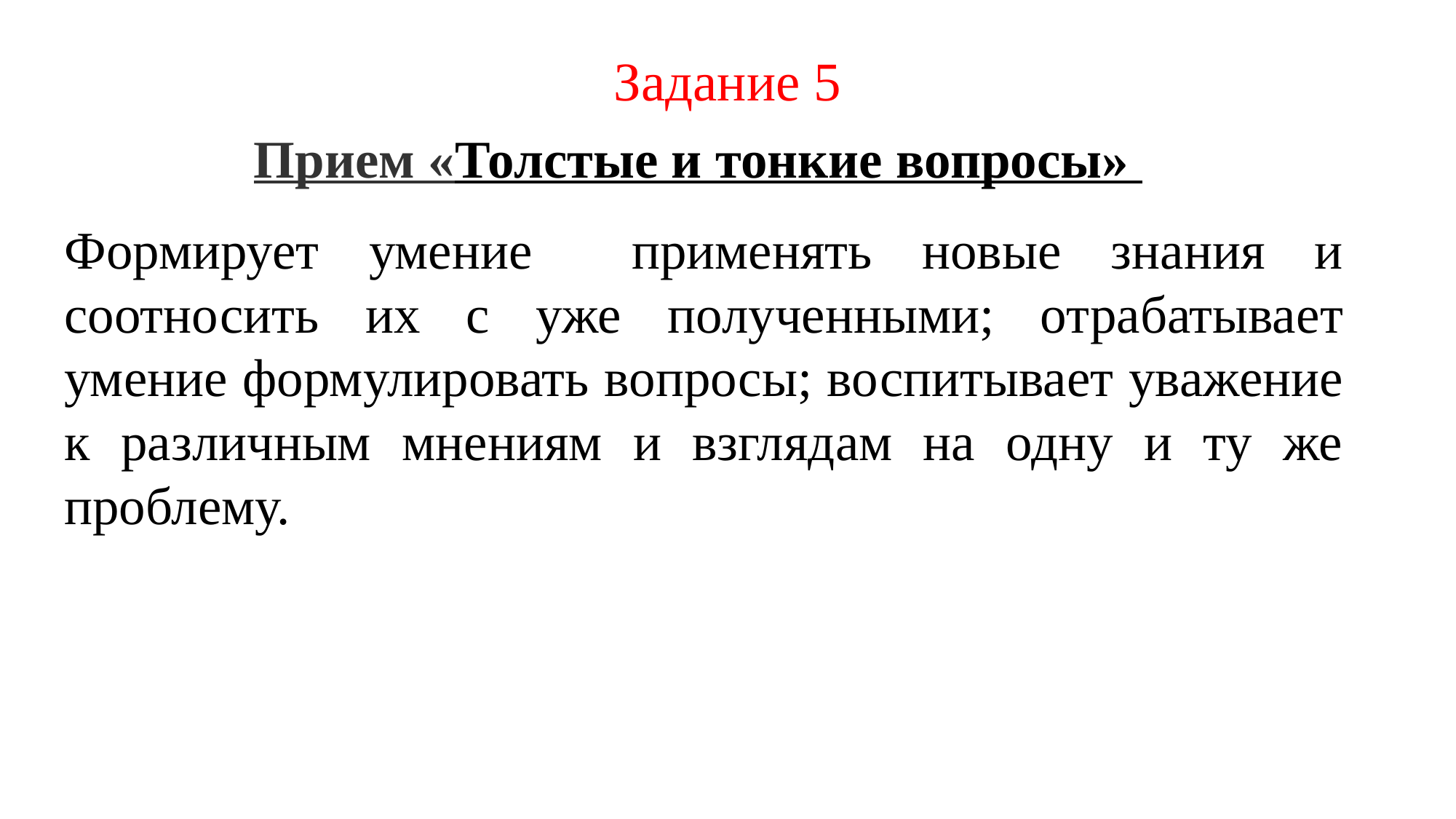

# Задание 5
 Прием «Толстые и тонкие вопросы»
Формирует умение  применять новые знания и соотносить их с уже полученными; отрабатывает умение формулировать вопросы; воспитывает уважение к различным мнениям и взглядам на одну и ту же проблему.